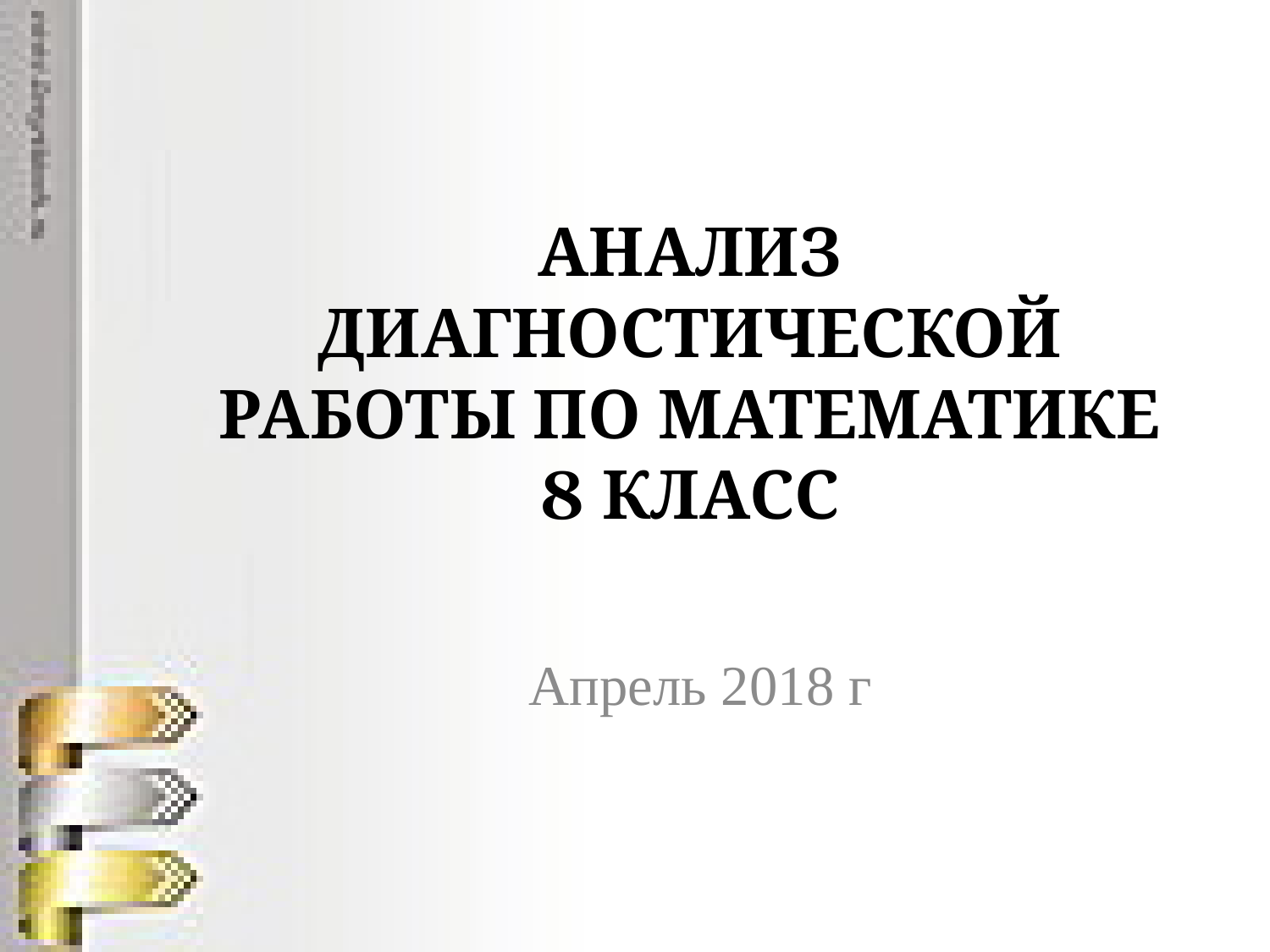

# АНАЛИЗ ДИАГНОСТИЧЕСКОЙ РАБОТЫ ПО МАТЕМАТИКЕ 8 КЛАСС
Апрель 2018 г